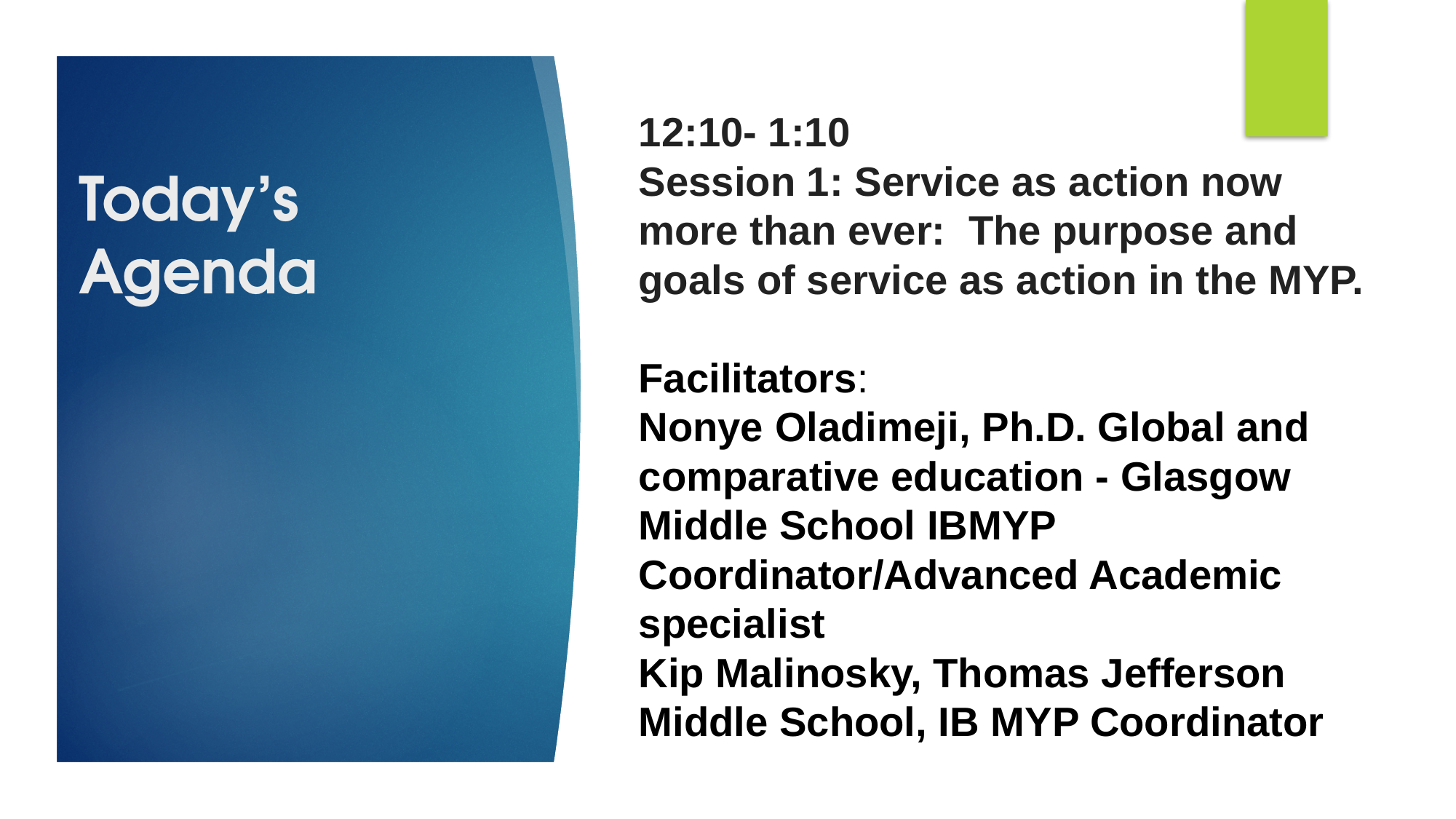

12:10- 1:10
Session 1: Service as action now more than ever:  The purpose and goals of service as action in the MYP.

Facilitators:
Nonye Oladimeji, Ph.D. Global and comparative education - Glasgow Middle School IBMYP Coordinator/Advanced Academic specialist
Kip Malinosky, Thomas Jefferson Middle School, IB MYP Coordinator

# Today’s
Agenda